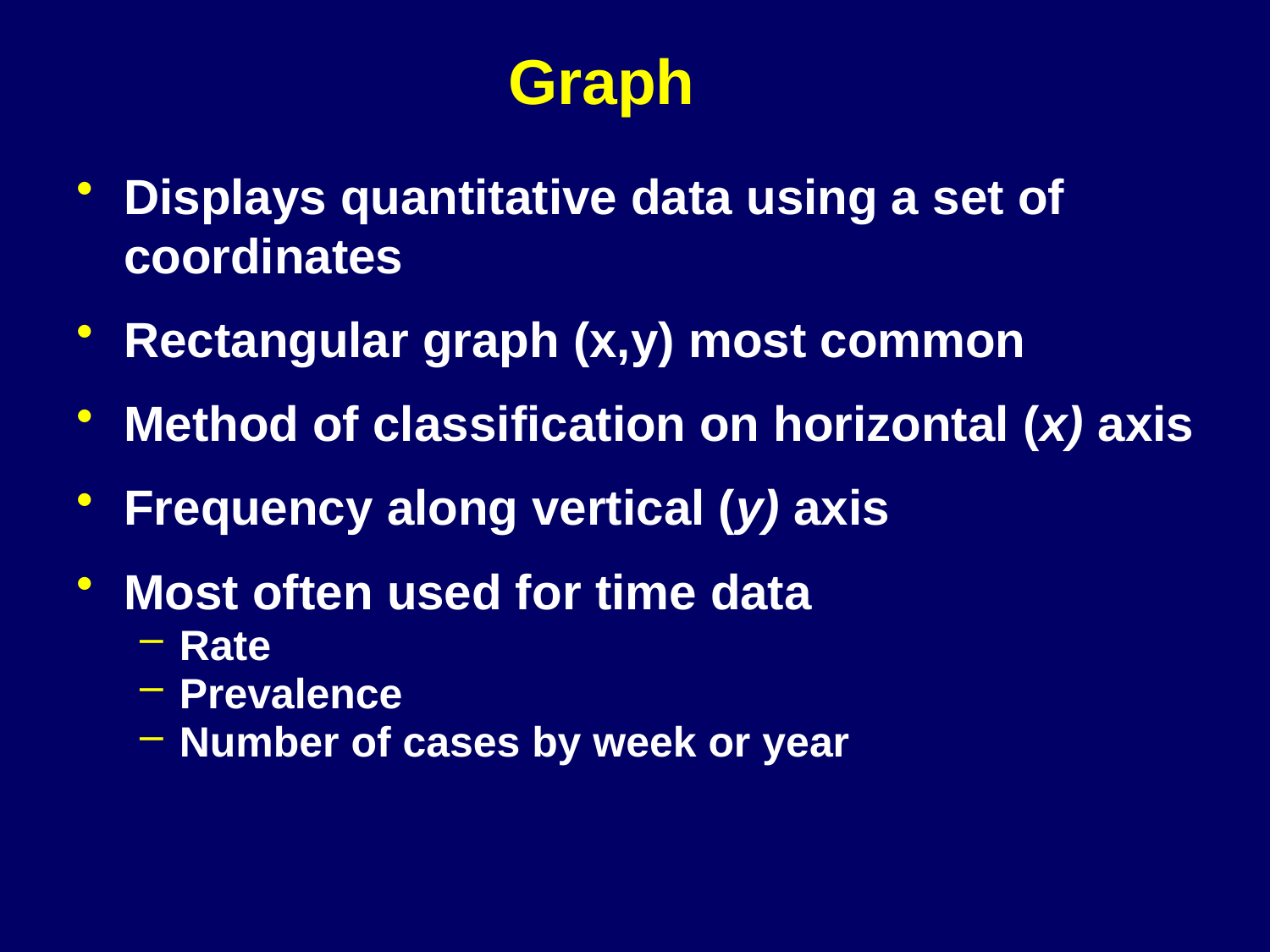

# Graph
Displays quantitative data using a set of coordinates
Rectangular graph (x,y) most common
Method of classification on horizontal (x) axis
Frequency along vertical (y) axis
Most often used for time data
Rate
Prevalence
Number of cases by week or year